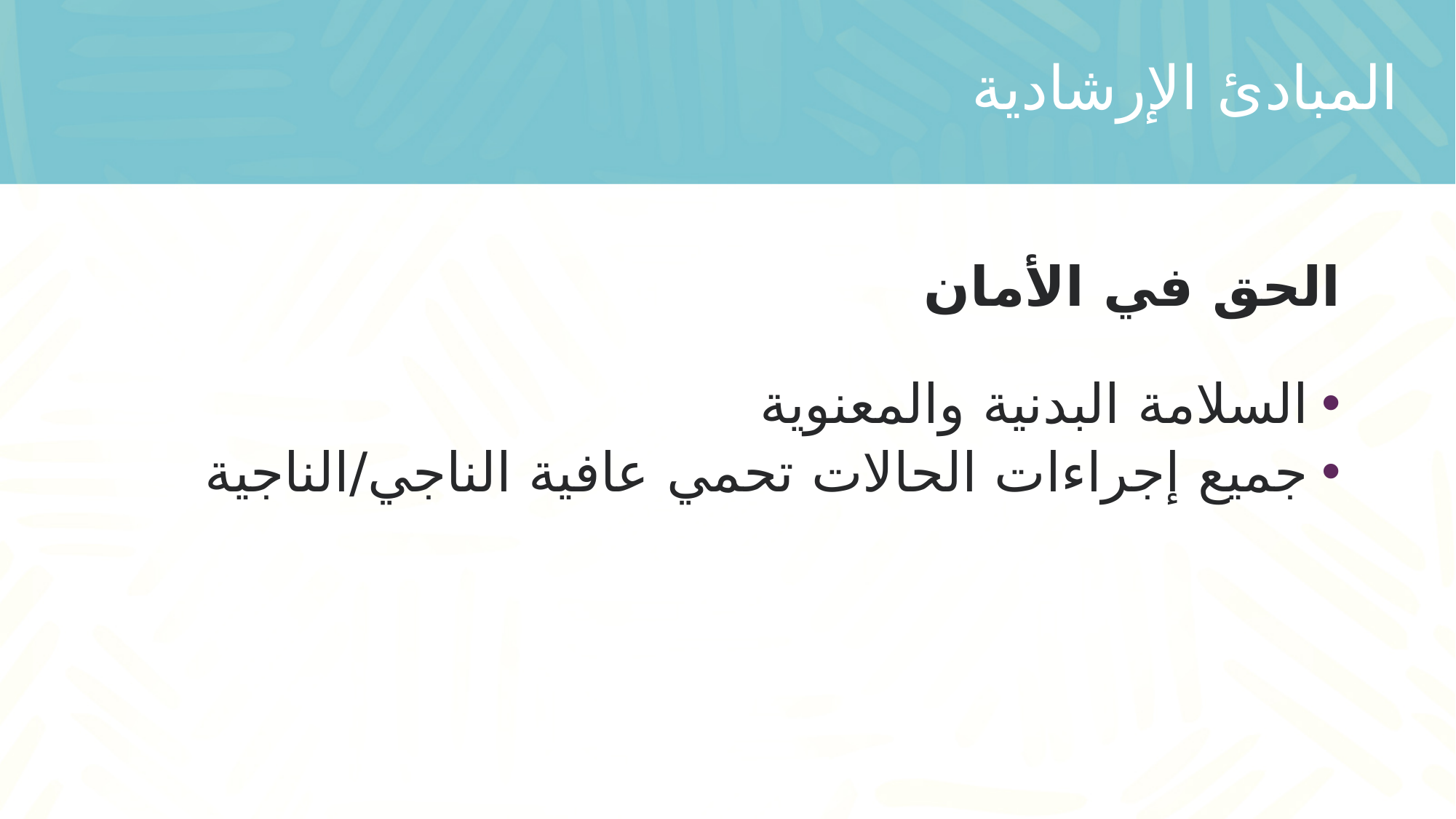

# المبادئ الإرشادية
الحق في الأمان

السلامة البدنية والمعنوية
جميع إجراءات الحالات تحمي عافية الناجي/الناجية